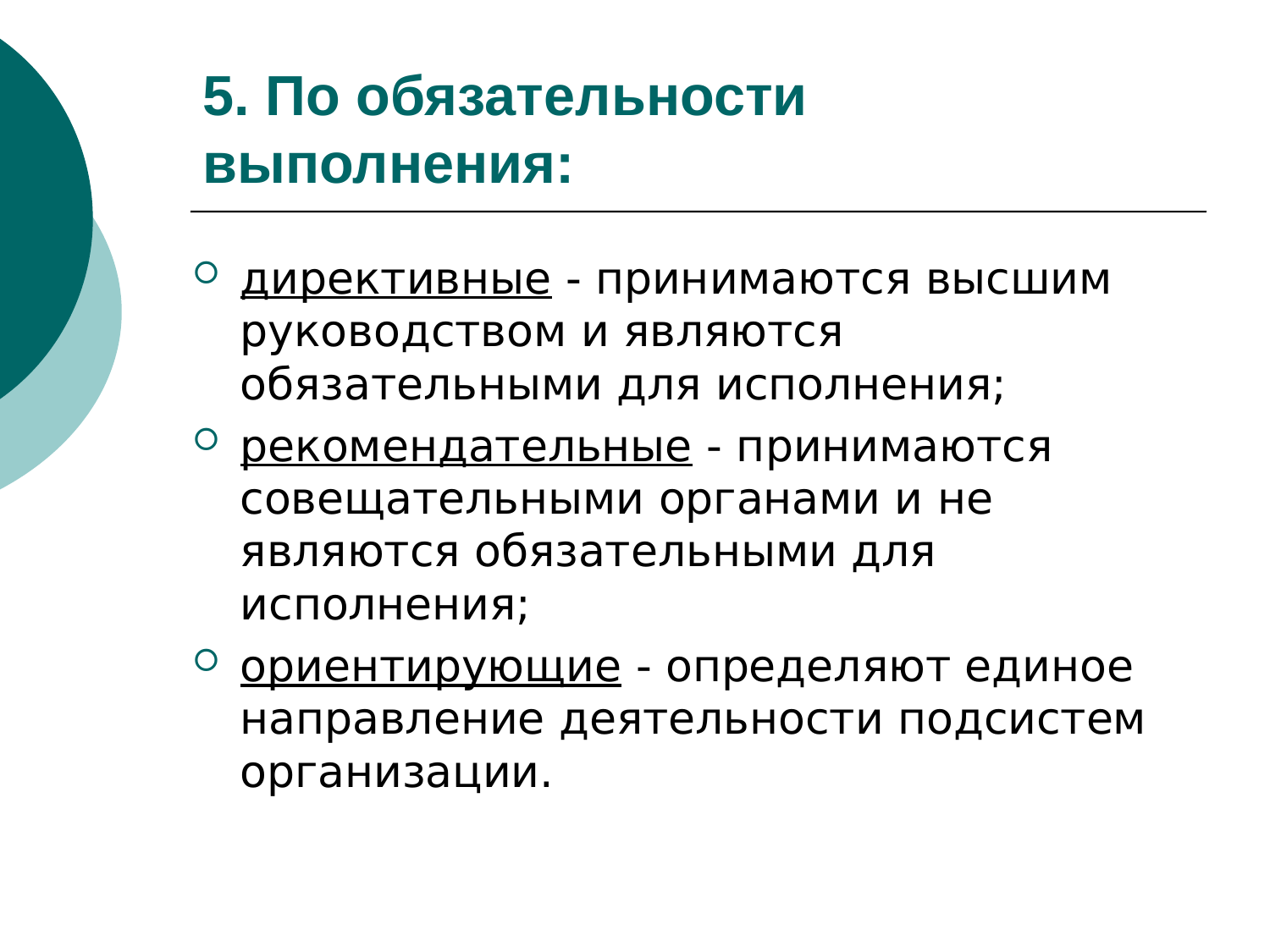

# 5. По обязательности выполнения:
директивные - принимаются высшим руководством и являются обязательными для исполнения;
рекомендательные - принимаются совещательными органами и не являются обязательными для исполнения;
ориентирующие - определяют единое направление деятельности подсистем организации.